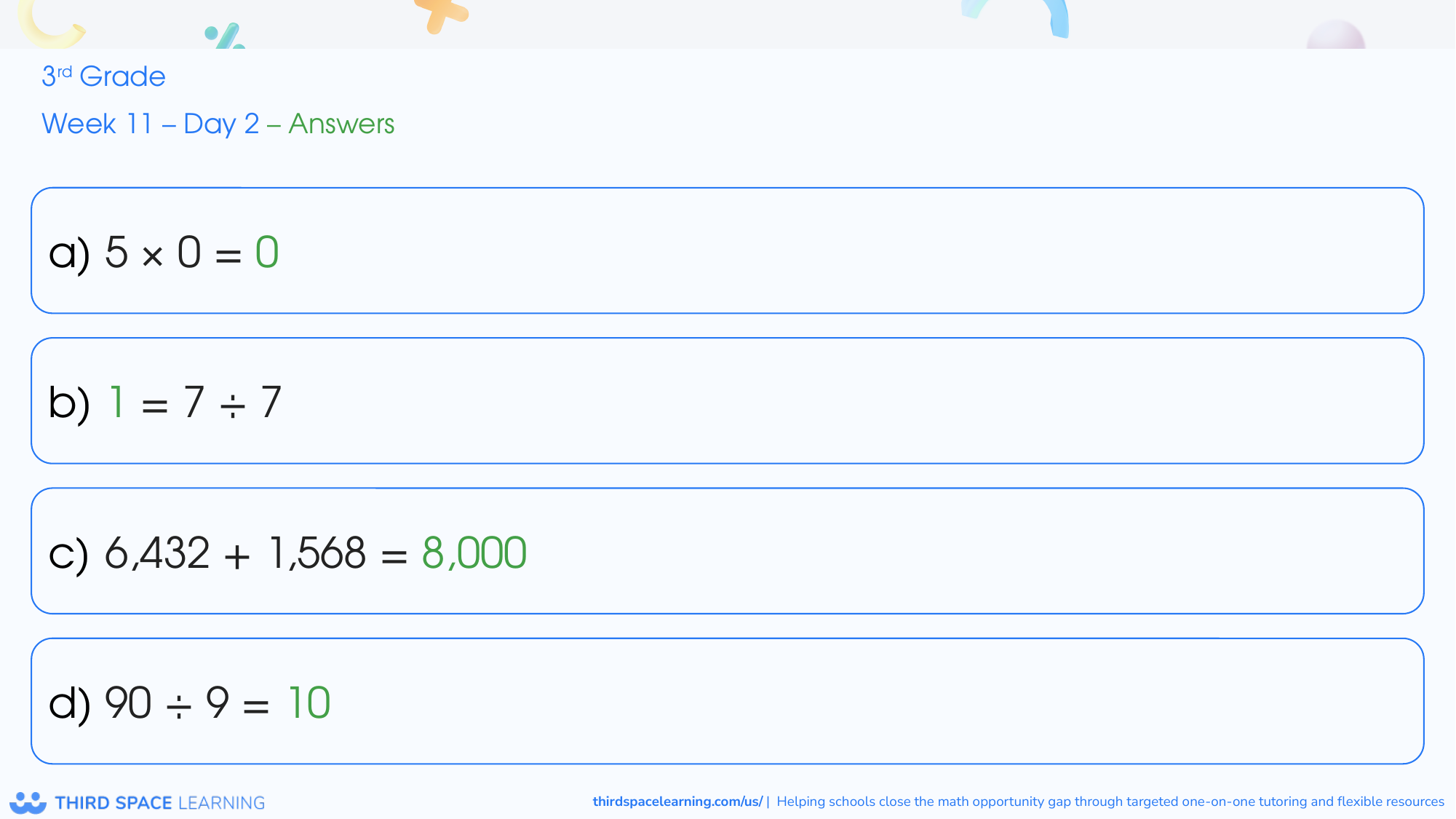

3rd Grade
Week 11 – Day 2 – Answers
5 × 0 = 0
1 = 7 ÷ 7
6,432 + 1,568 = 8,000
90 ÷ 9 = 10